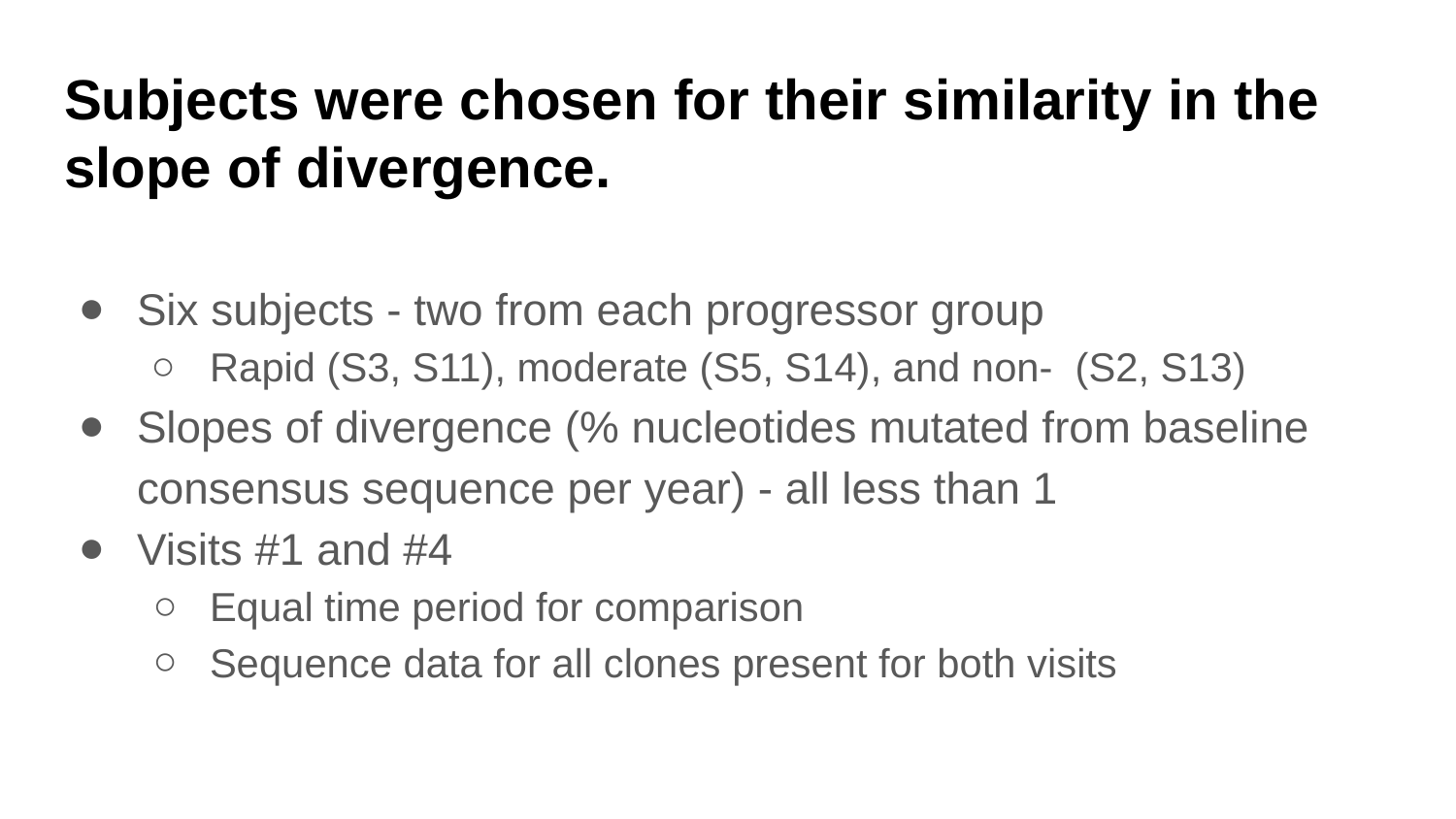

# Subjects were chosen for their similarity in the slope of divergence.
Six subjects - two from each progressor group
Rapid (S3, S11), moderate (S5, S14), and non-  (S2, S13)
Slopes of divergence (% nucleotides mutated from baseline consensus sequence per year) - all less than 1
Visits #1 and #4
Equal time period for comparison
Sequence data for all clones present for both visits